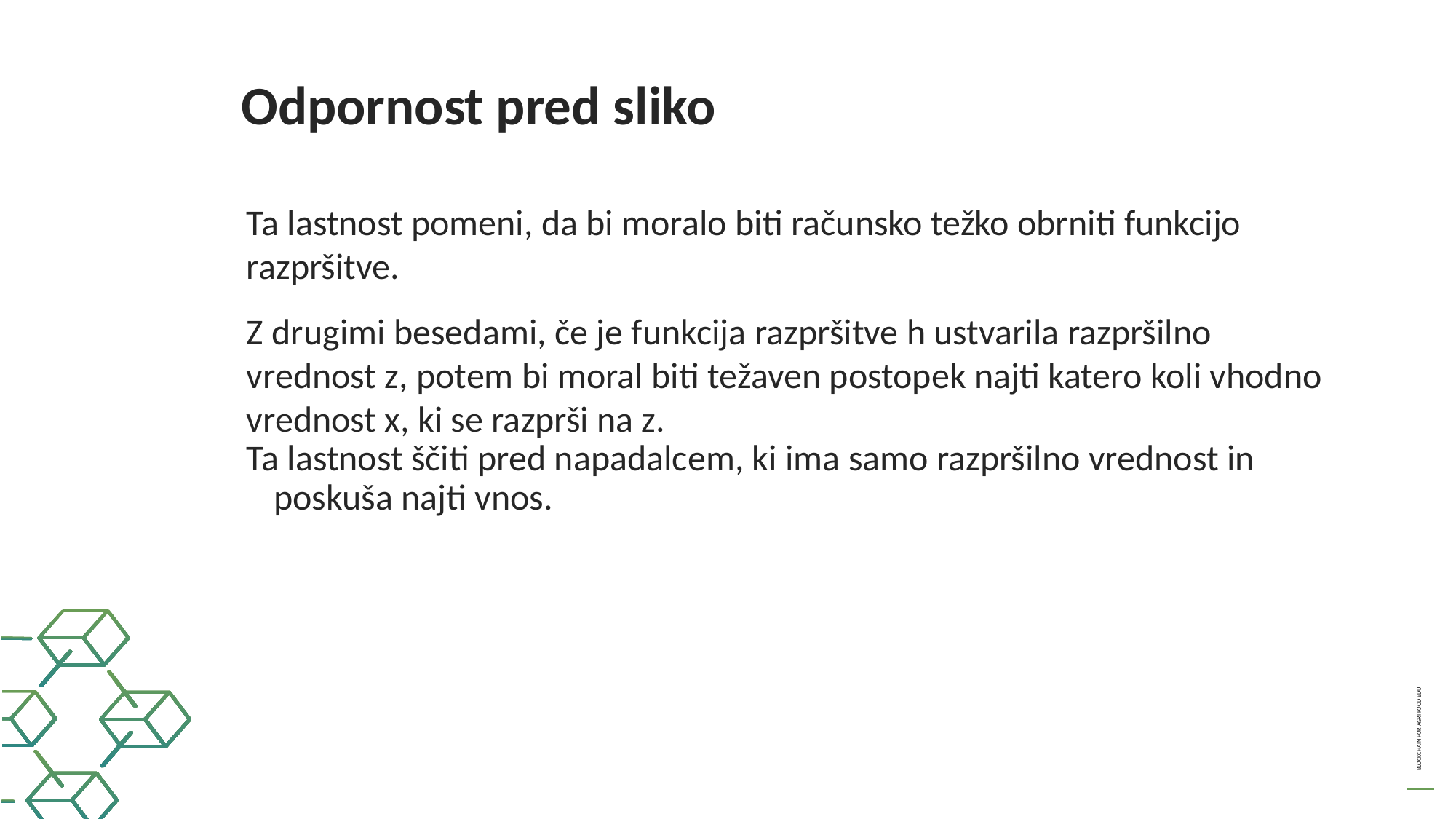

Odpornost pred sliko
Ta lastnost pomeni, da bi moralo biti računsko težko obrniti funkcijo razpršitve.
Z drugimi besedami, če je funkcija razpršitve h ustvarila razpršilno vrednost z, potem bi moral biti težaven postopek najti katero koli vhodno vrednost x, ki se razprši na z.
Ta lastnost ščiti pred napadalcem, ki ima samo razpršilno vrednost in poskuša najti vnos.